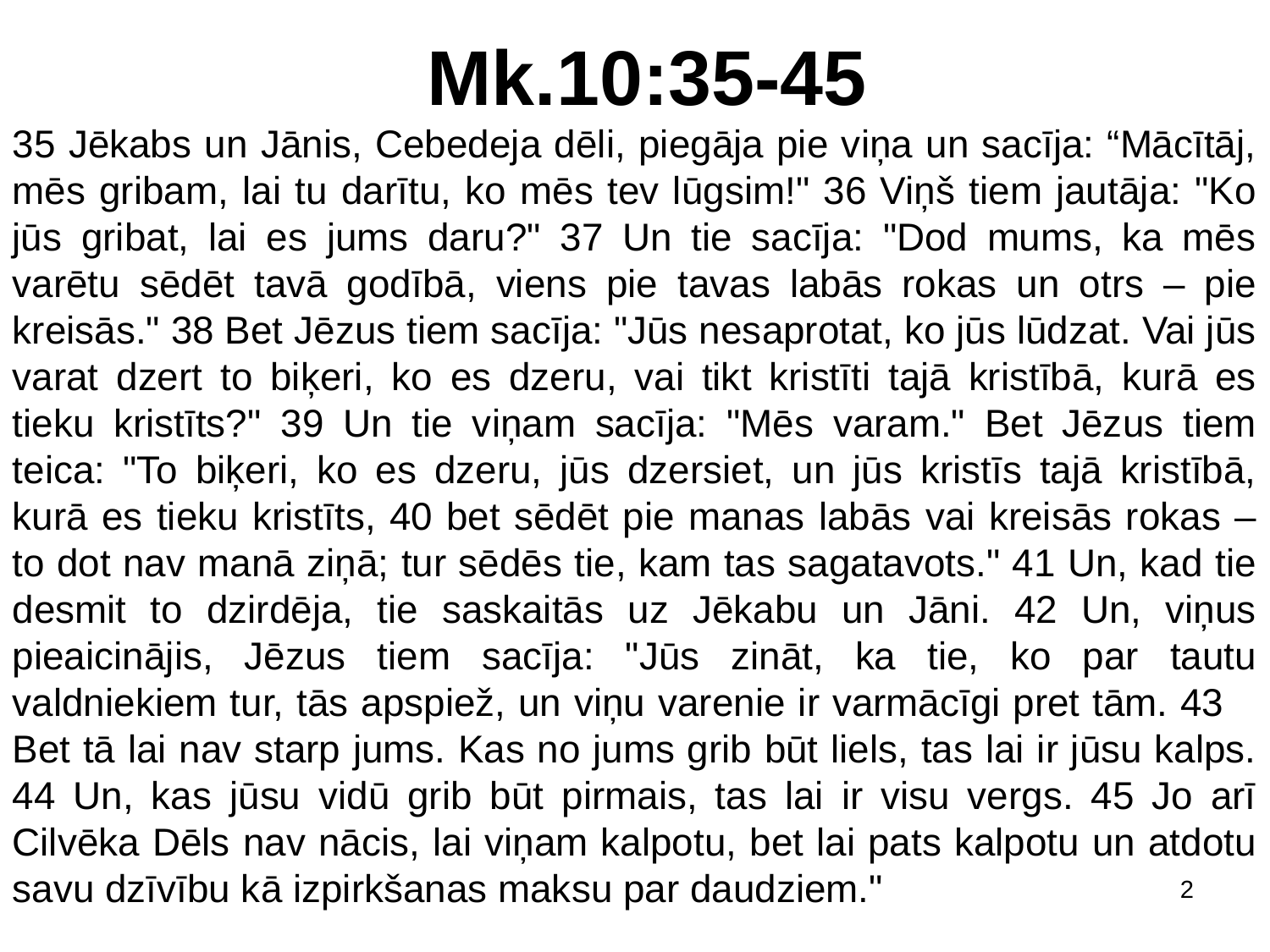

# Mk.10:35-45
35 Jēkabs un Jānis, Cebedeja dēli, piegāja pie viņa un sacīja: “Mācītāj, mēs gribam, lai tu darītu, ko mēs tev lūgsim!" 36 Viņš tiem jautāja: "Ko jūs gribat, lai es jums daru?" 37 Un tie sacīja: "Dod mums, ka mēs varētu sēdēt tavā godībā, viens pie tavas labās rokas un otrs – pie kreisās." 38 Bet Jēzus tiem sacīja: "Jūs nesaprotat, ko jūs lūdzat. Vai jūs varat dzert to biķeri, ko es dzeru, vai tikt kristīti tajā kristībā, kurā es tieku kristīts?" 39 Un tie viņam sacīja: "Mēs varam." Bet Jēzus tiem teica: "To biķeri, ko es dzeru, jūs dzersiet, un jūs kristīs tajā kristībā, kurā es tieku kristīts, 40 bet sēdēt pie manas labās vai kreisās rokas – to dot nav manā ziņā; tur sēdēs tie, kam tas sagatavots." 41 Un, kad tie desmit to dzirdēja, tie saskaitās uz Jēkabu un Jāni. 42 Un, viņus pieaicinājis, Jēzus tiem sacīja: "Jūs zināt, ka tie, ko par tautu valdniekiem tur, tās apspiež, un viņu varenie ir varmācīgi pret tām. 43   Bet tā lai nav starp jums. Kas no jums grib būt liels, tas lai ir jūsu kalps. 44 Un, kas jūsu vidū grib būt pirmais, tas lai ir visu vergs. 45 Jo arī Cilvēka Dēls nav nācis, lai viņam kalpotu, bet lai pats kalpotu un atdotu savu dzīvību kā izpirkšanas maksu par daudziem."
2